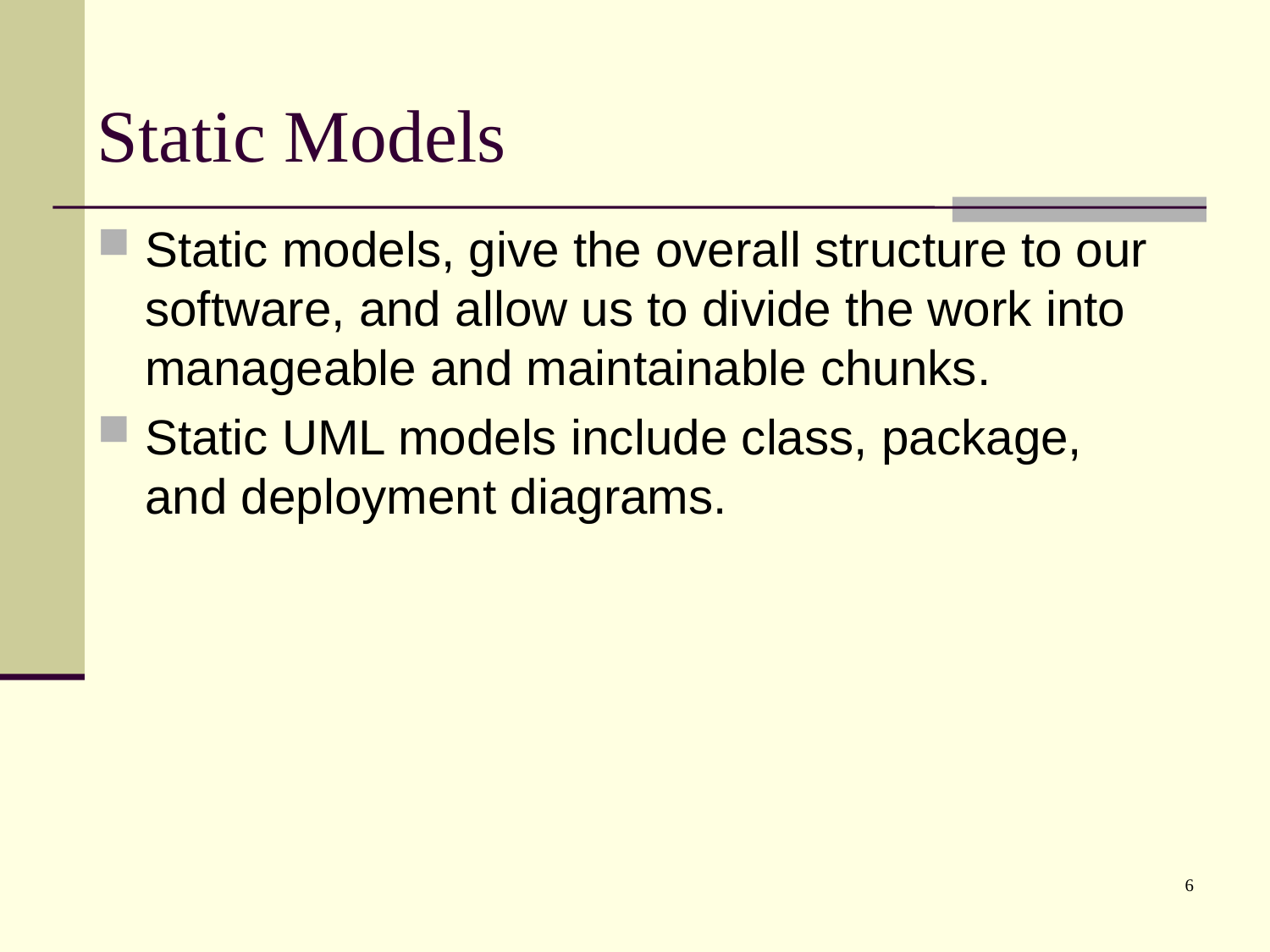

# Static Models
Static models, give the overall structure to our software, and allow us to divide the work into manageable and maintainable chunks.
Static UML models include class, package, and deployment diagrams.
6